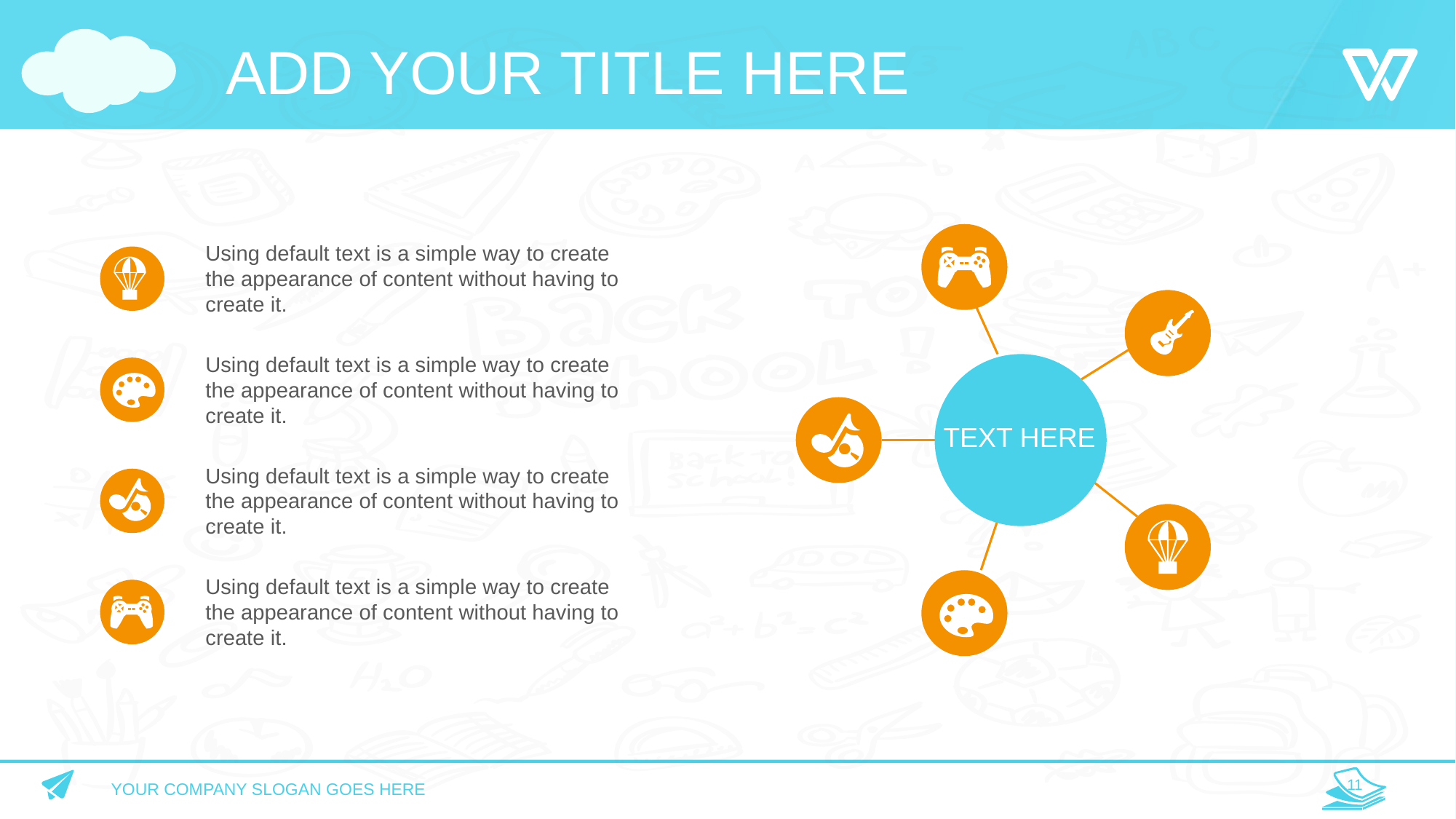

# ADD YOUR TITLE HERE

Using default text is a simple way to create the appearance of content without having to create it.

Using default text is a simple way to create the appearance of content without having to create it.

TEXT HERE
Using default text is a simple way to create the appearance of content without having to create it.

Using default text is a simple way to create the appearance of content without having to create it.

YOUR COMPANY SLOGAN GOES HERE